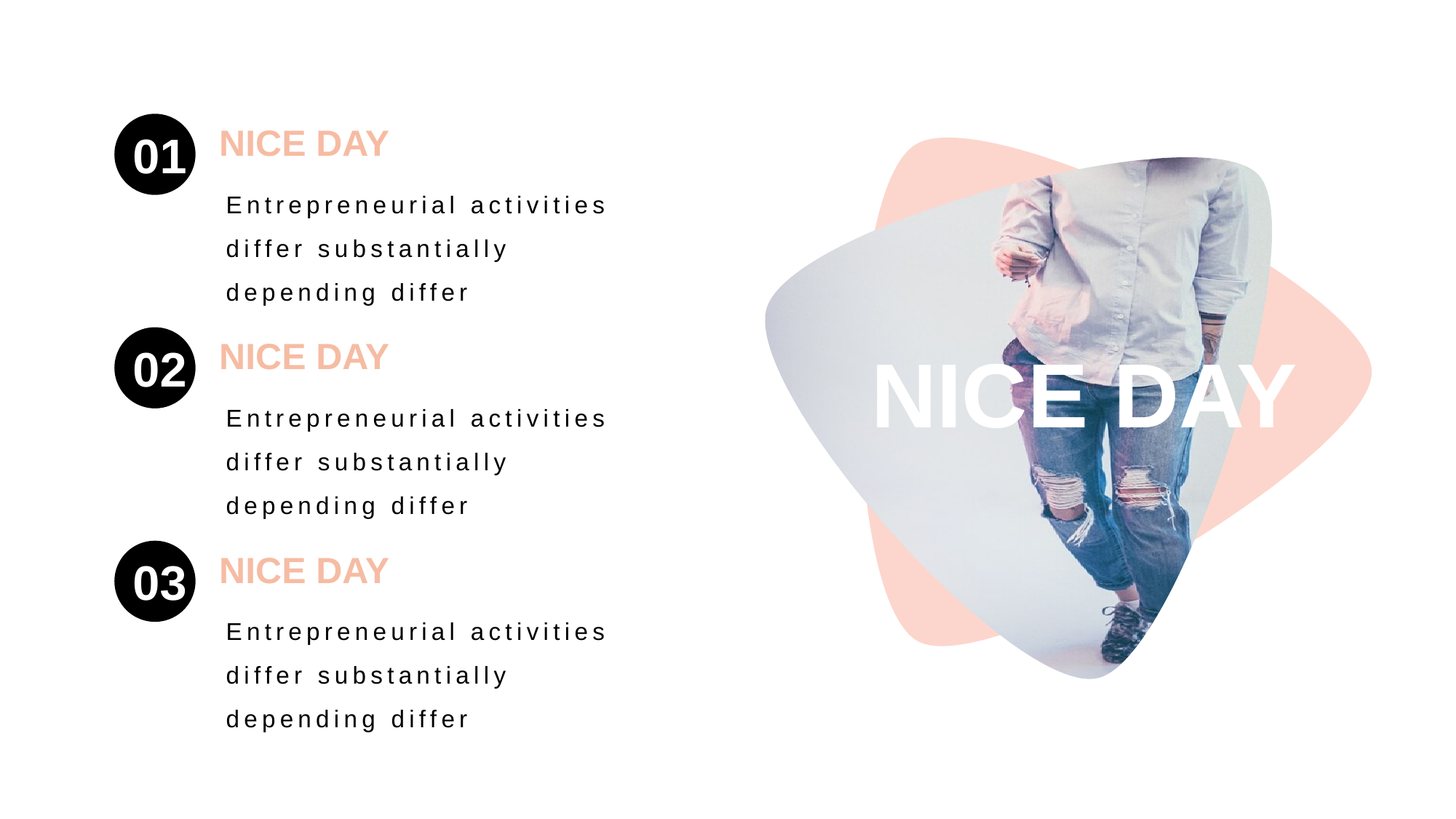

NICE DAY
01

Entrepreneurial activities differ substantially depending differ

NICE DAY
NICE DAY
02
Entrepreneurial activities differ substantially depending differ

NICE DAY
03
Entrepreneurial activities differ substantially depending differ